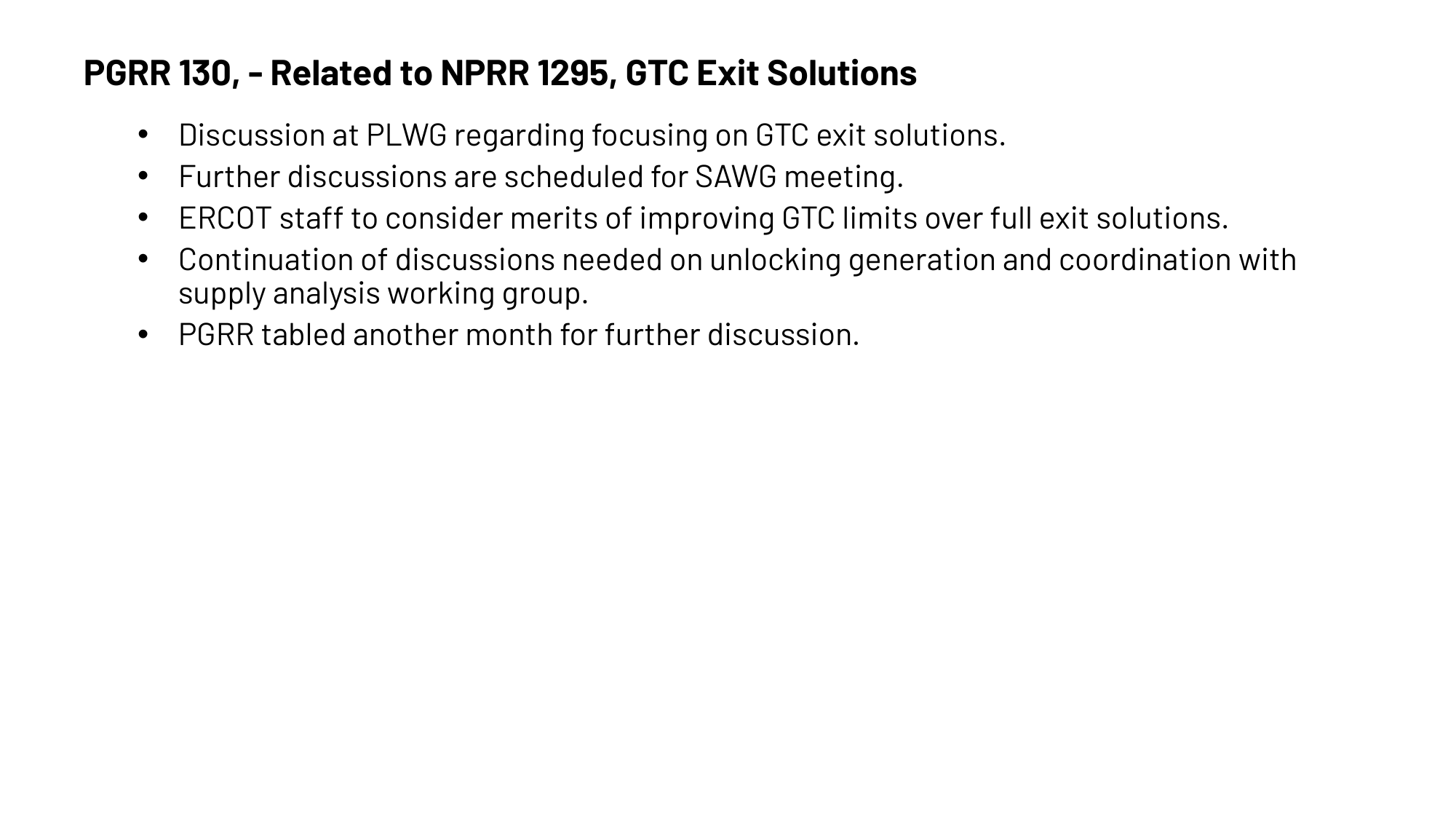

PGRR 130, - Related to NPRR 1295, GTC Exit Solutions
Discussion at PLWG regarding focusing on GTC exit solutions.
Further discussions are scheduled for SAWG meeting.
ERCOT staff to consider merits of improving GTC limits over full exit solutions.
Continuation of discussions needed on unlocking generation and coordination with supply analysis working group.
PGRR tabled another month for further discussion.